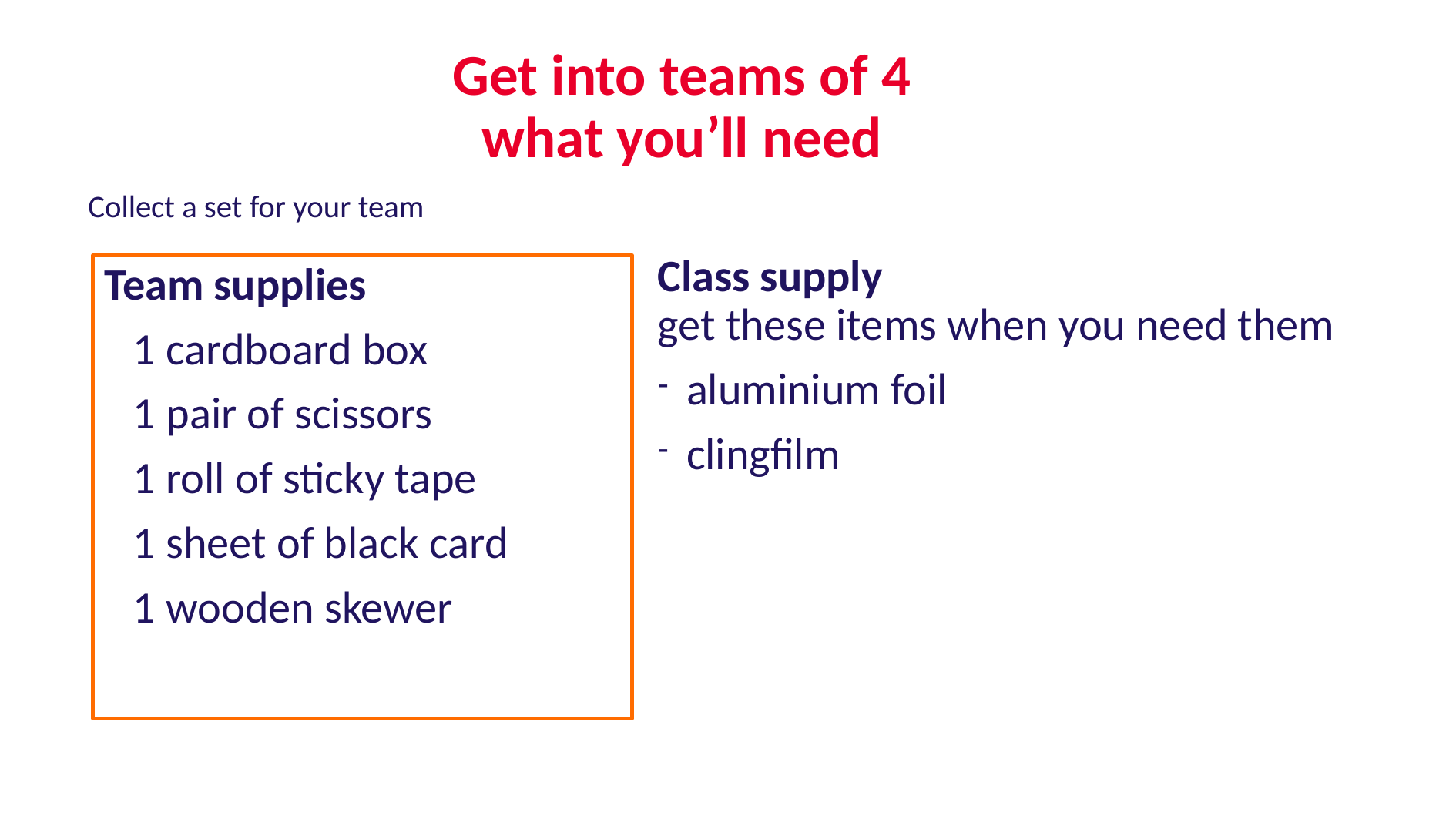

Get into teams of 4
what you’ll need
Collect a set for your team
Class supply
get these items when you need them
aluminium foil
clingfilm

Team supplies
1 cardboard box
1 pair of scissors
1 roll of sticky tape
1 sheet of black card
1 wooden skewer